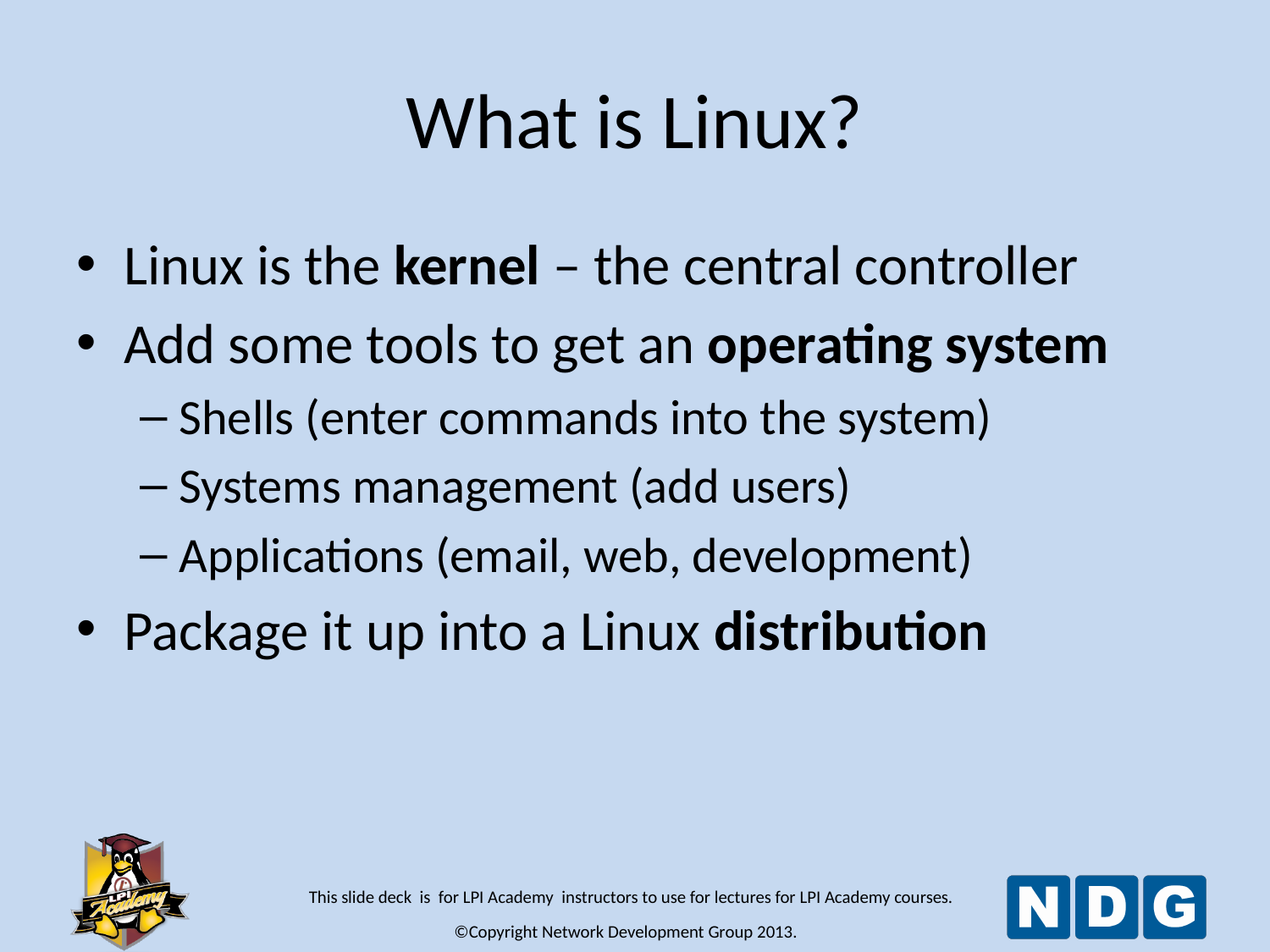

# What is Linux?
Linux is the kernel – the central controller
Add some tools to get an operating system
Shells (enter commands into the system)
Systems management (add users)
Applications (email, web, development)
Package it up into a Linux distribution